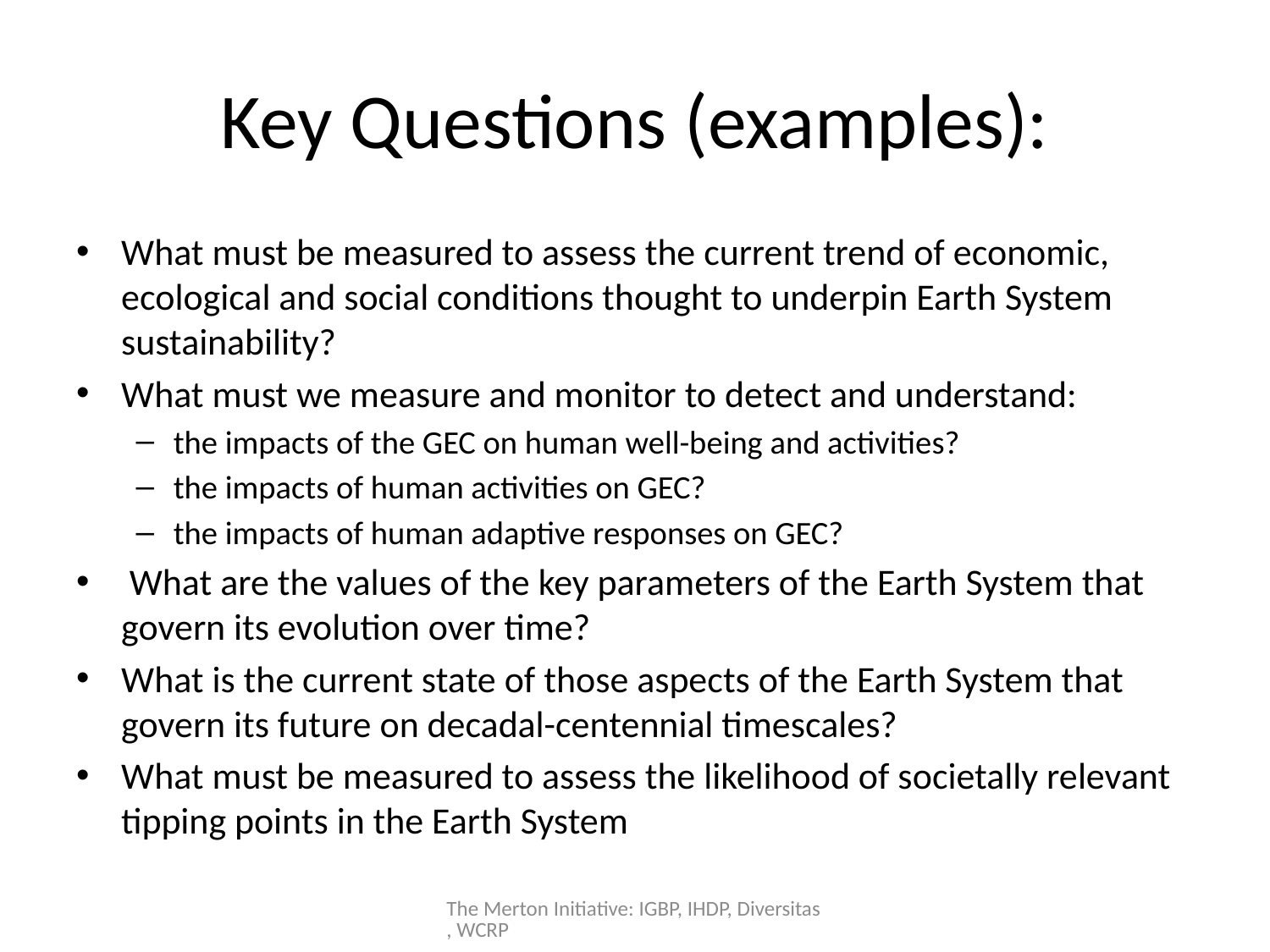

# Key Questions (examples):
What must be measured to assess the current trend of economic, ecological and social conditions thought to underpin Earth System sustainability?
What must we measure and monitor to detect and understand:
the impacts of the GEC on human well-being and activities?
the impacts of human activities on GEC?
the impacts of human adaptive responses on GEC?
 What are the values of the key parameters of the Earth System that govern its evolution over time?
What is the current state of those aspects of the Earth System that govern its future on decadal-centennial timescales?
What must be measured to assess the likelihood of societally relevant tipping points in the Earth System

The Merton Initiative: IGBP, IHDP, Diversitas, WCRP